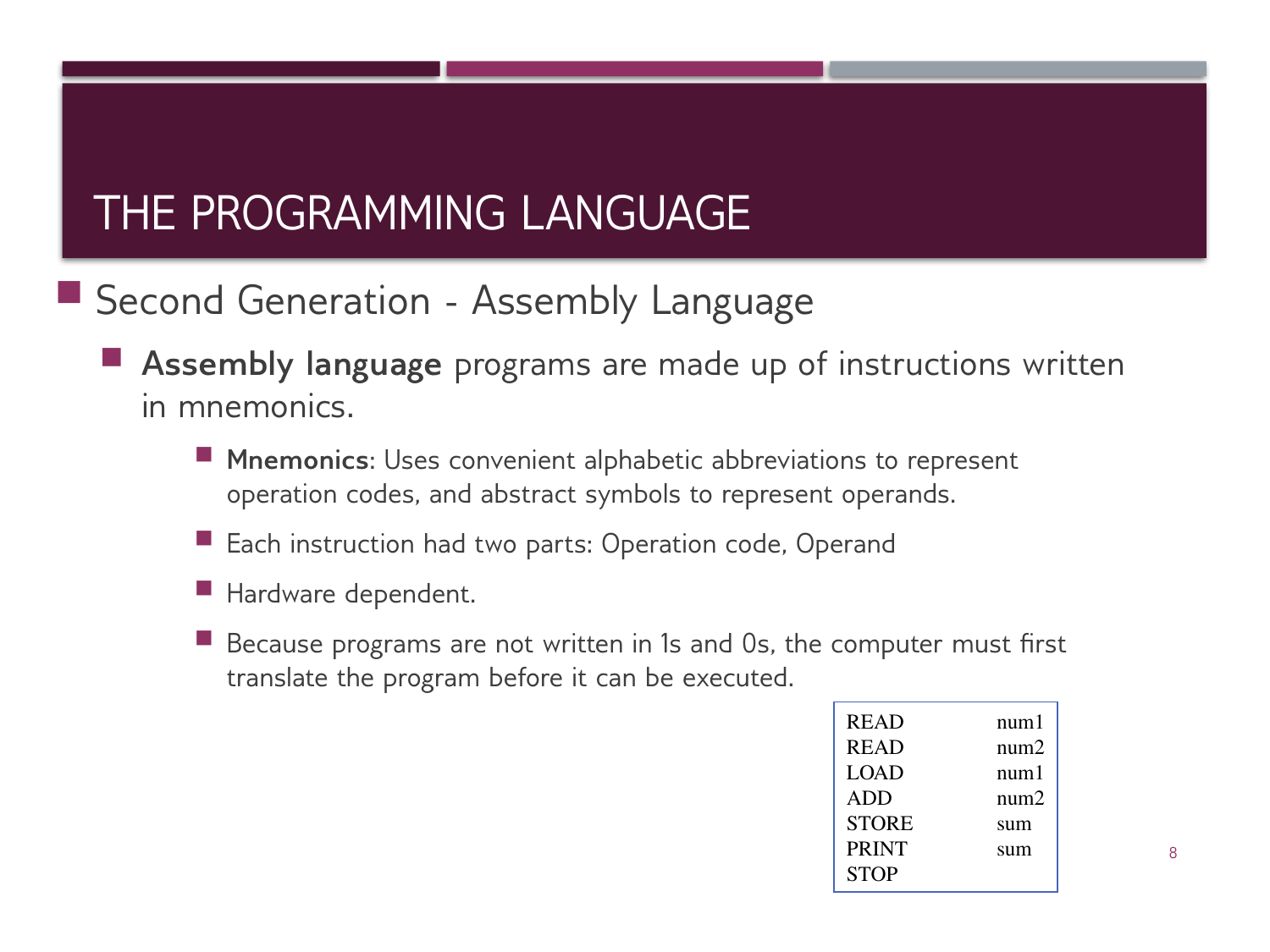

# The Programming Language
Second Generation - Assembly Language
Assembly language programs are made up of instructions written in mnemonics.
Mnemonics: Uses convenient alphabetic abbreviations to represent operation codes, and abstract symbols to represent operands.
Each instruction had two parts: Operation code, Operand
Hardware dependent.
Because programs are not written in 1s and 0s, the computer must first translate the program before it can be executed.

READ	num1
READ	num2
LOAD	num1
ADD	num2
STORE	sum
PRINT	sum
STOP
8